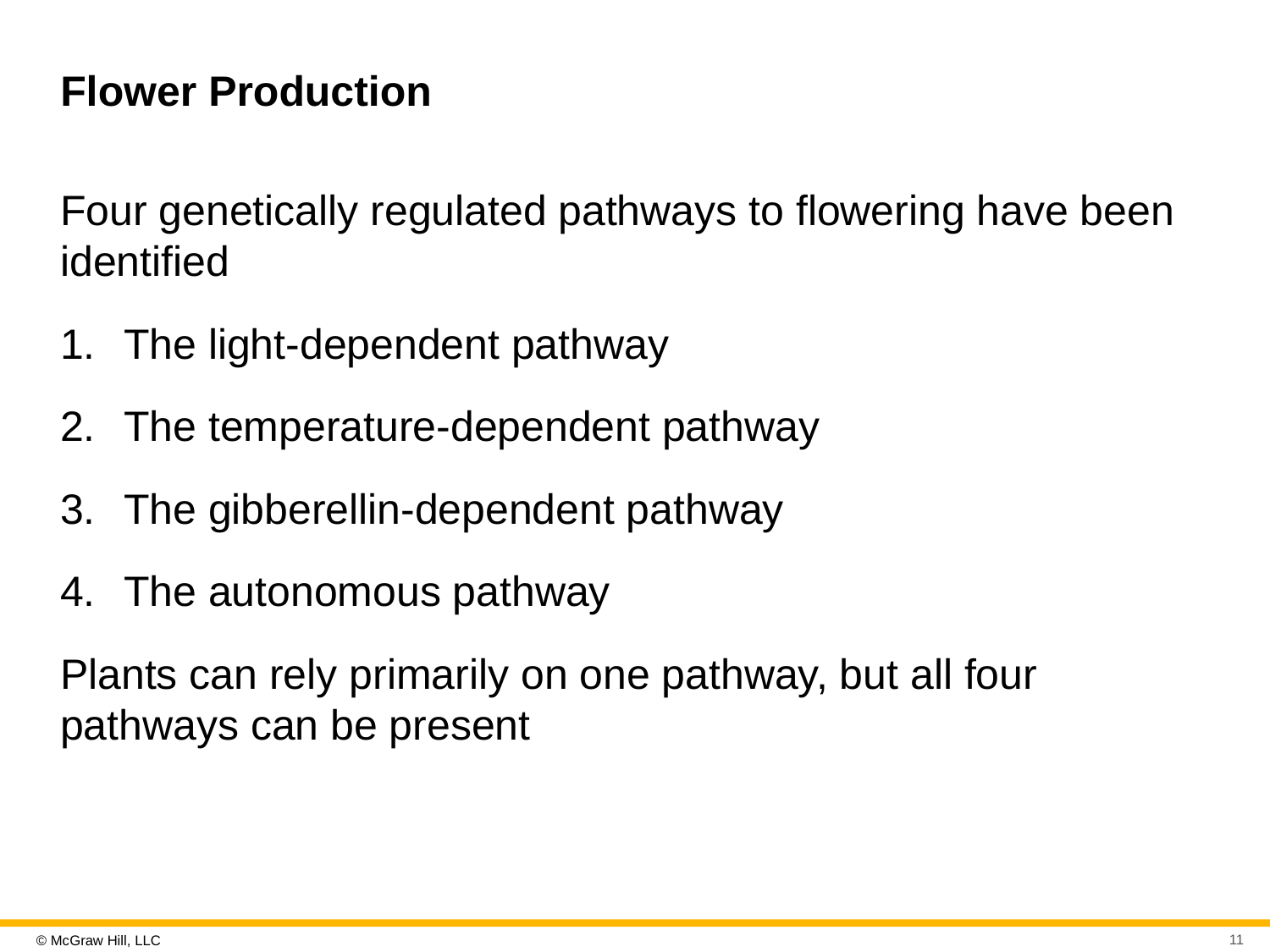

# Flower Production
Four genetically regulated pathways to flowering have been identified
The light-dependent pathway
The temperature-dependent pathway
The gibberellin-dependent pathway
The autonomous pathway
Plants can rely primarily on one pathway, but all four pathways can be present
11